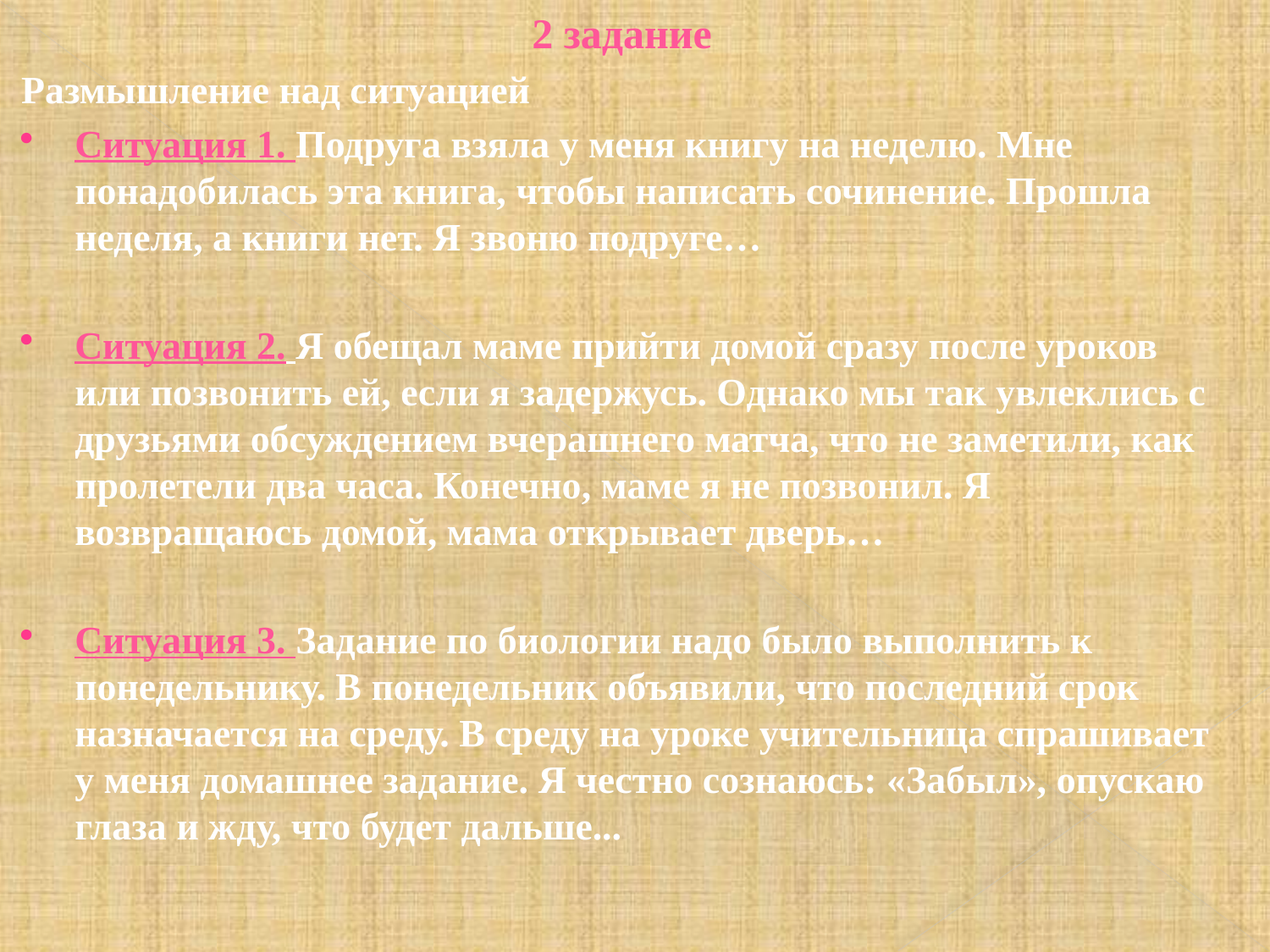

2 задание
Размышление над ситуацией
Ситуация 1. Подруга взяла у меня книгу на неделю. Мне понадобилась эта книга, чтобы написать сочинение. Прошла неделя, а книги нет. Я звоню подруге…

Ситуация 2. Я обещал маме прийти домой сразу после уроков или позвонить ей, если я задержусь. Однако мы так увлеклись с друзьями обсуждением вчерашнего матча, что не заметили, как пролетели два часа. Конечно, маме я не позвонил. Я возвращаюсь домой, мама открывает дверь…

Ситуация 3. Задание по биологии надо было выполнить к понедельни­ку. В понедельник объявили, что последний срок назначается на среду. В среду на уроке учительница спрашивает у меня домашнее задание. Я честно сознаюсь: «Забыл», опускаю гла­за и жду, что будет дальше...